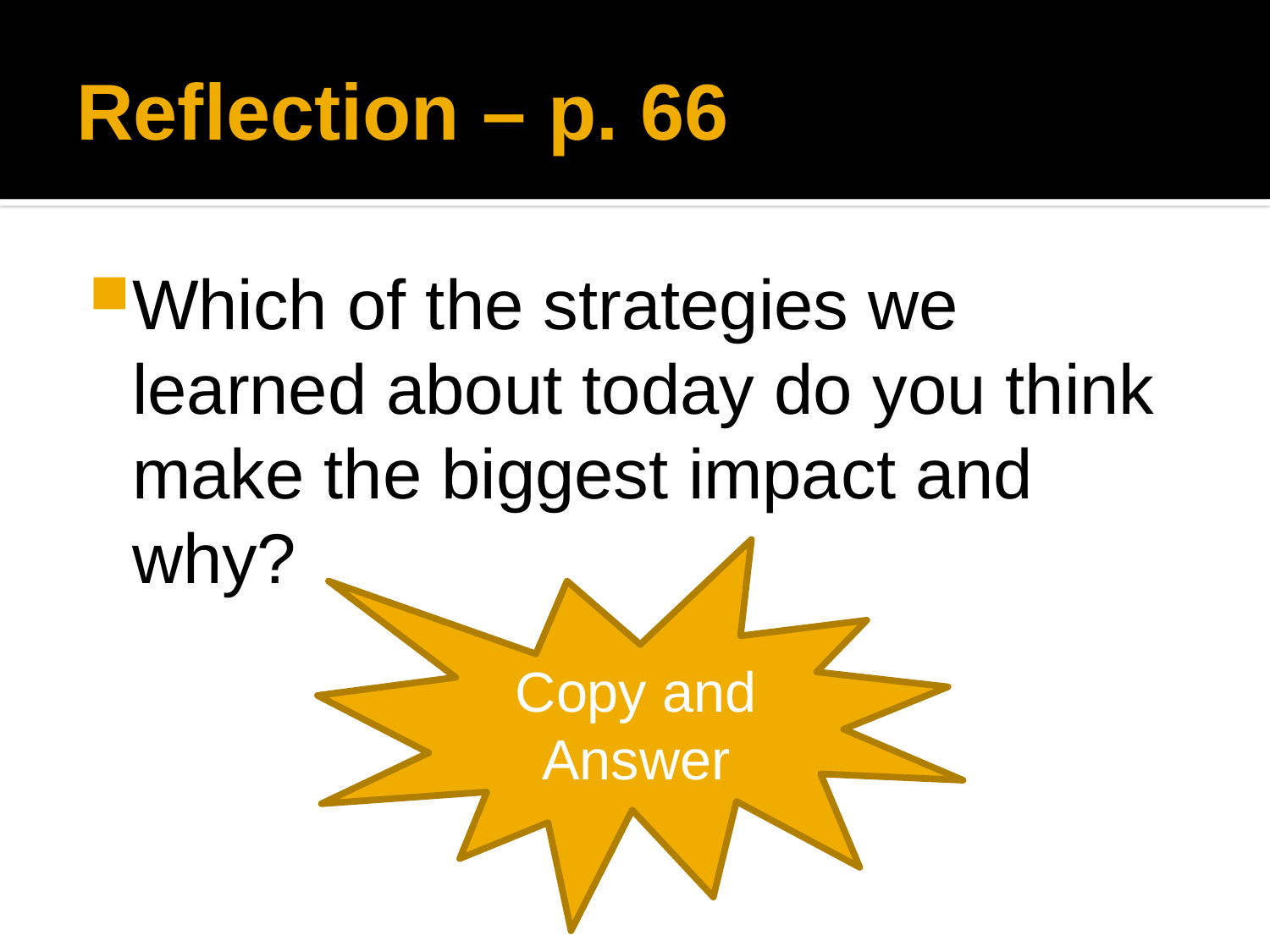

# Reflection – p. 66
Which of the strategies we learned about today do you think make the biggest impact and why?
Copy and Answer